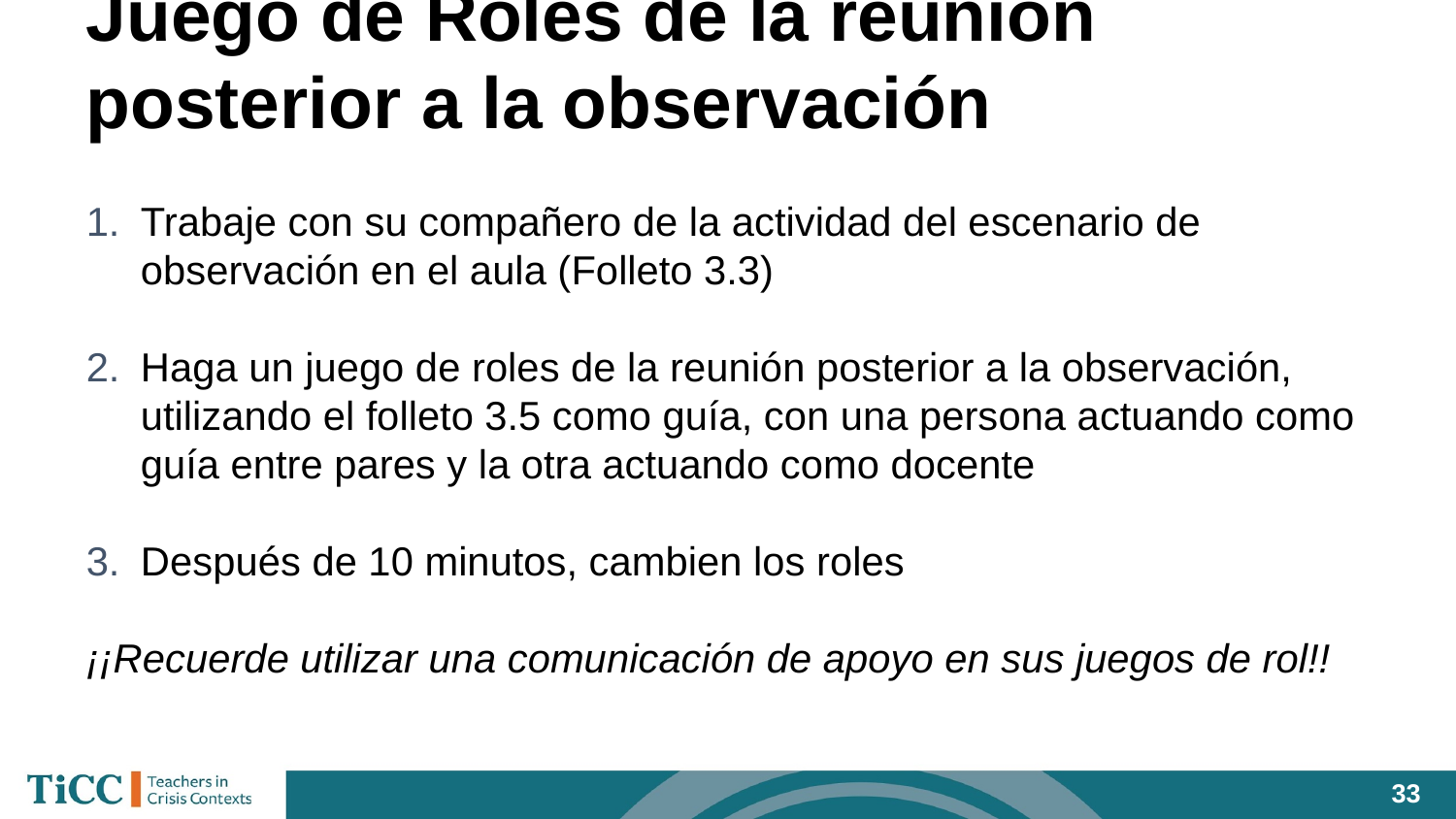

# Juego de Roles de la reunión posterior a la observación
Trabaje con su compañero de la actividad del escenario de observación en el aula (Folleto 3.3)

Haga un juego de roles de la reunión posterior a la observación, utilizando el folleto 3.5 como guía, con una persona actuando como guía entre pares y la otra actuando como docente

Después de 10 minutos, cambien los roles

¡¡Recuerde utilizar una comunicación de apoyo en sus juegos de rol!!
33